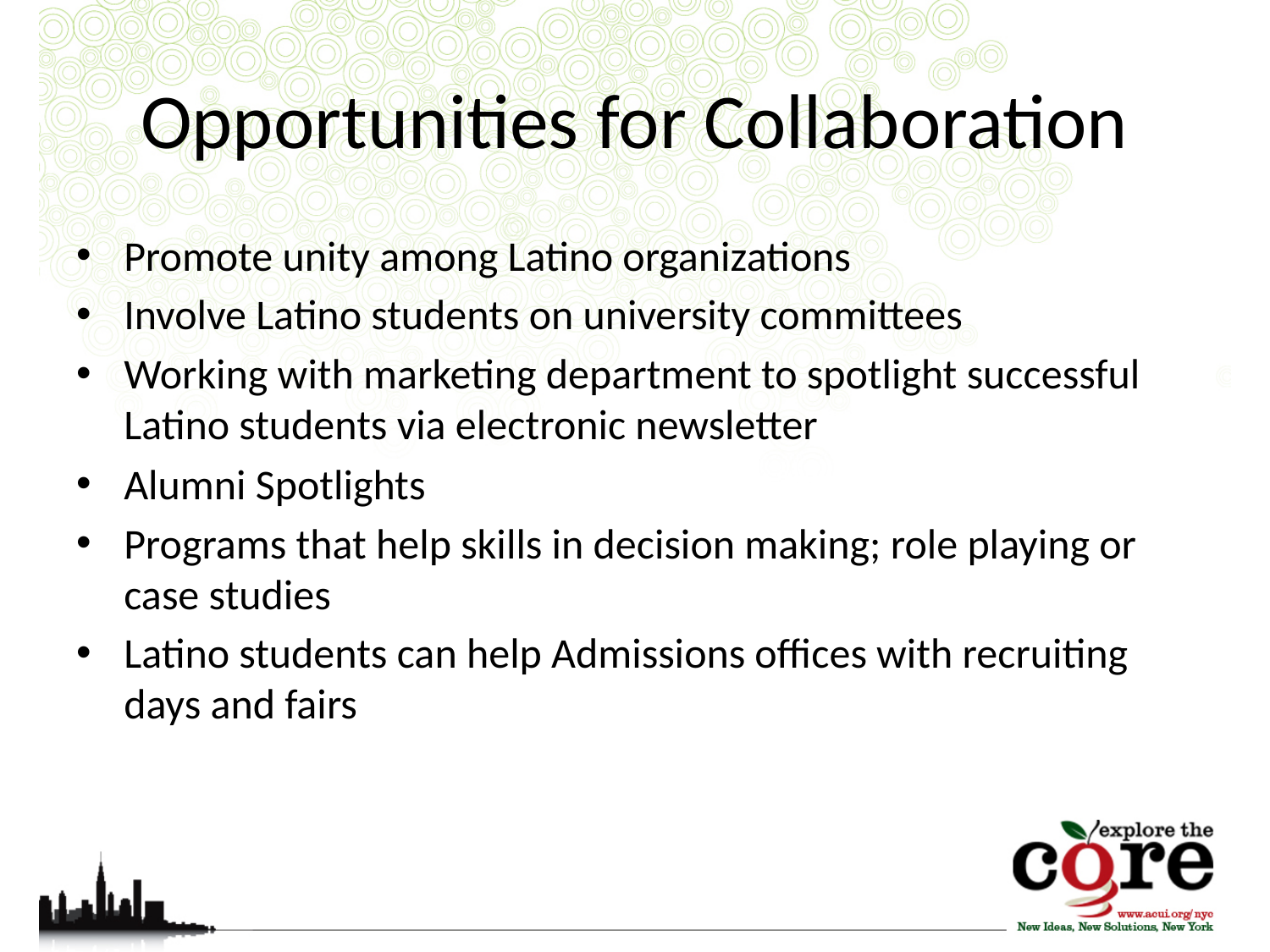

# Opportunities for Collaboration
Promote unity among Latino organizations
Involve Latino students on university committees
Working with marketing department to spotlight successful Latino students via electronic newsletter
Alumni Spotlights
Programs that help skills in decision making; role playing or case studies
Latino students can help Admissions offices with recruiting days and fairs